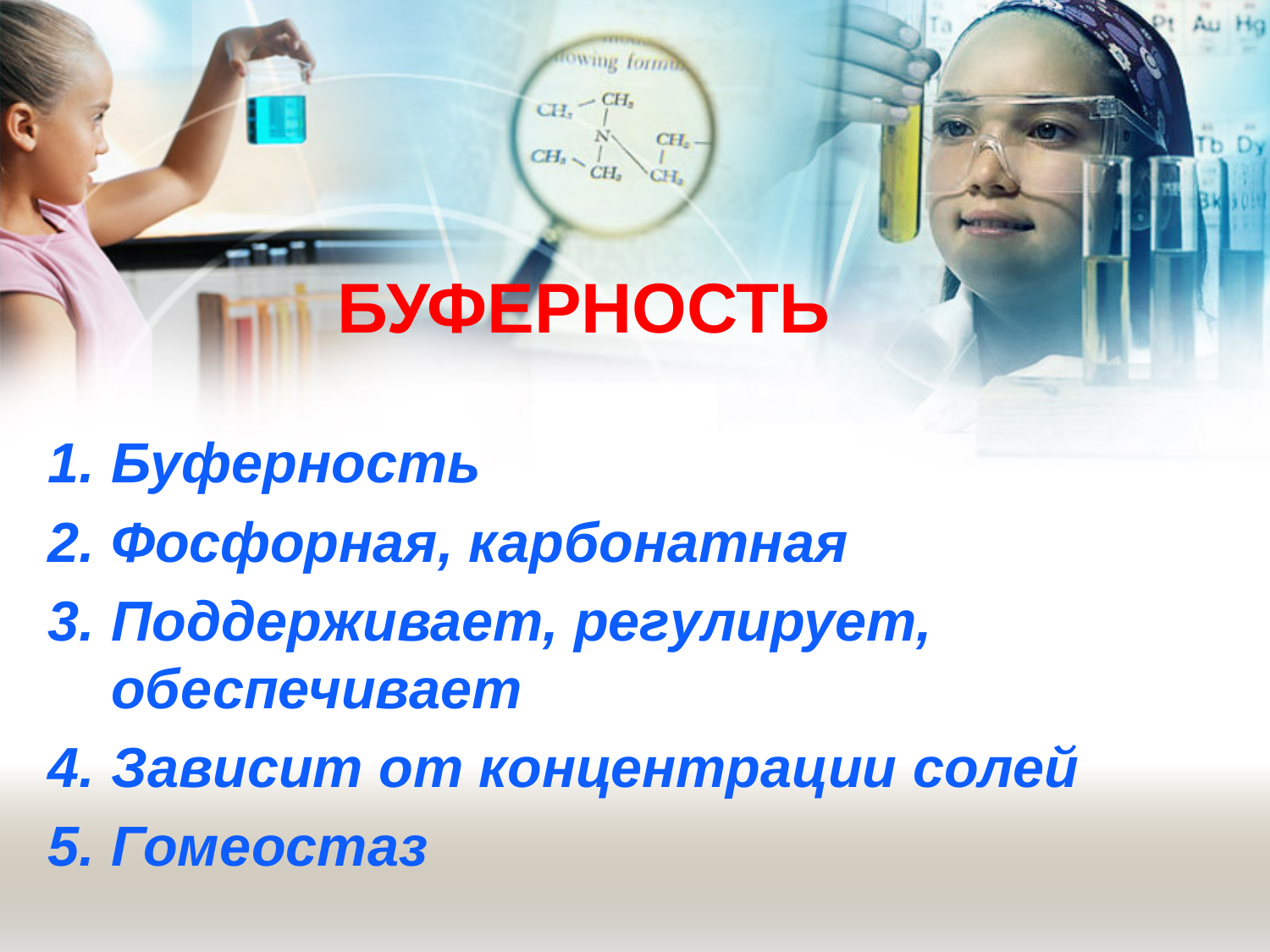

# Буферность
Буферность
Фосфорная, карбонатная
Поддерживает, регулирует, обеспечивает
Зависит от концентрации солей
Гомеостаз